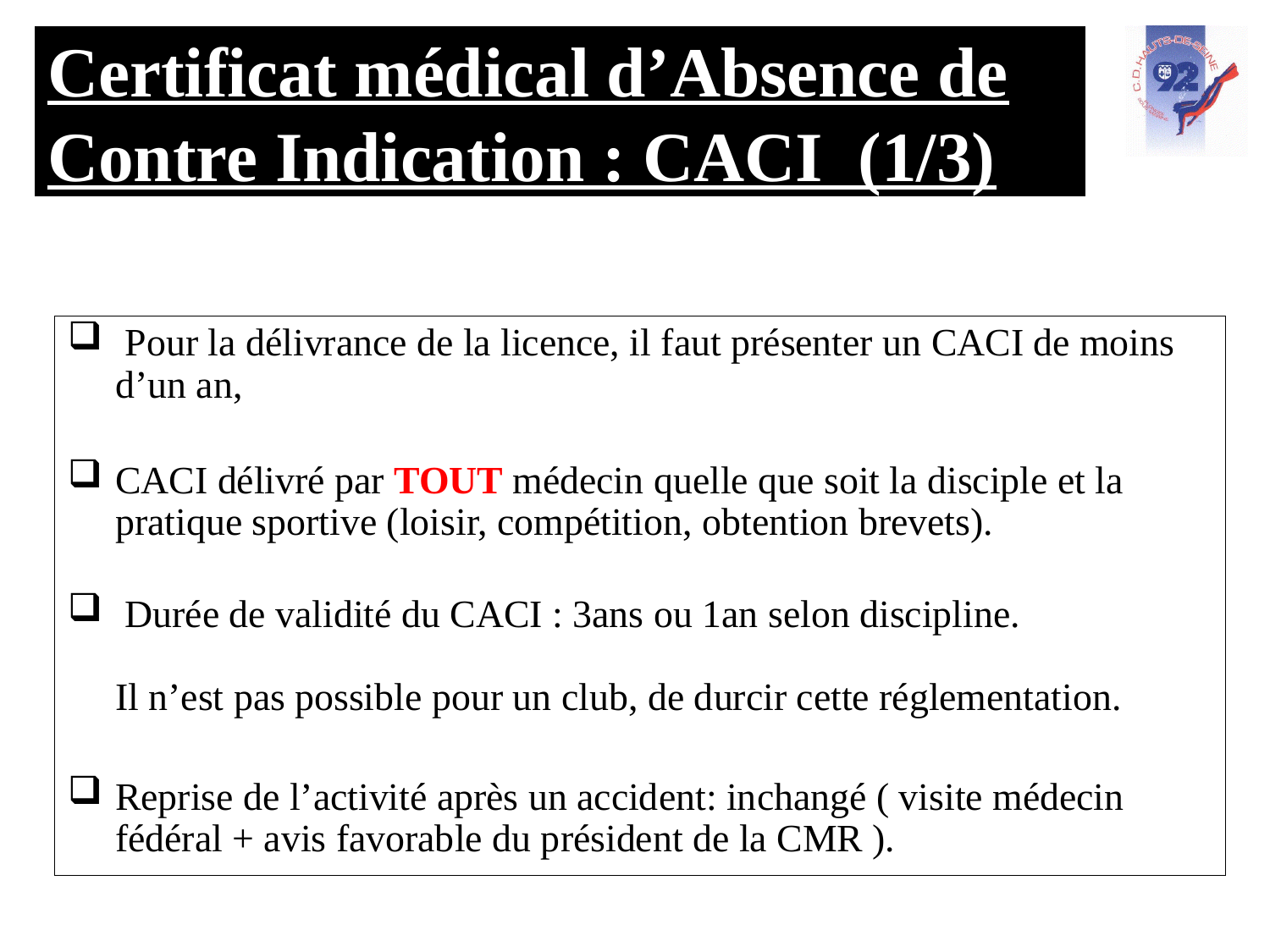

# Certificat médical d’Absence de Contre Indication : CACI  (1/3)
 Pour la délivrance de la licence, il faut présenter un CACI de moins d’un an,
CACI délivré par TOUT médecin quelle que soit la disciple et la pratique sportive (loisir, compétition, obtention brevets).
 Durée de validité du CACI : 3ans ou 1an selon discipline.
Il n’est pas possible pour un club, de durcir cette réglementation.

Reprise de l’activité après un accident: inchangé ( visite médecin fédéral + avis favorable du président de la CMR ).